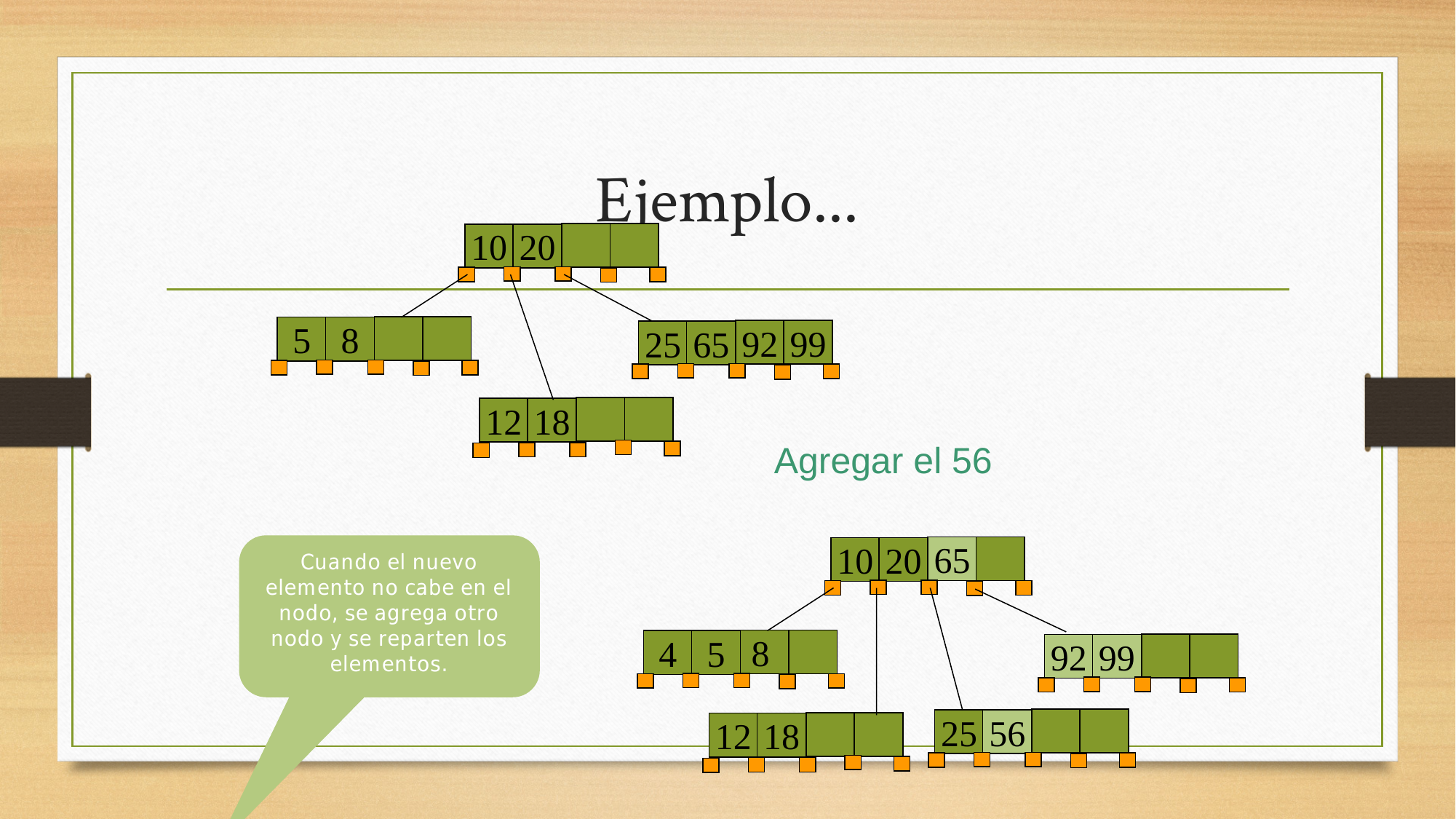

# Ejemplo...

10
20

5
8

92
99
25
65

12
18
Agregar el 56

Cuando el nuevo elemento no cabe en el nodo, se agrega otro nodo y se reparten los elementos.
65

10
20

8

4
5

92
99

25
56

12
18